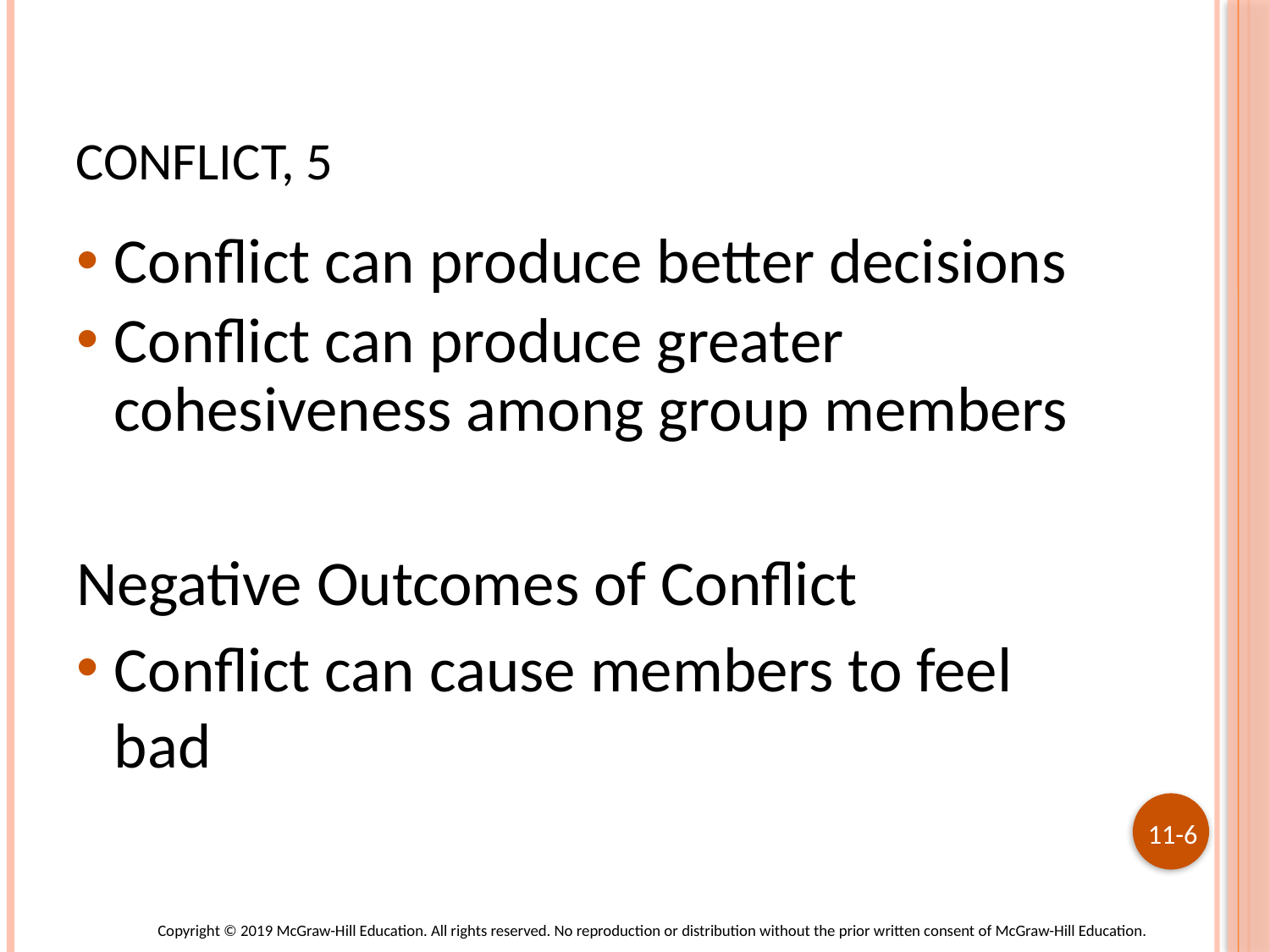

# Conflict, 5
Conflict can produce better decisions
Conflict can produce greater cohesiveness among group members

Negative Outcomes of Conflict
Conflict can cause members to feel bad